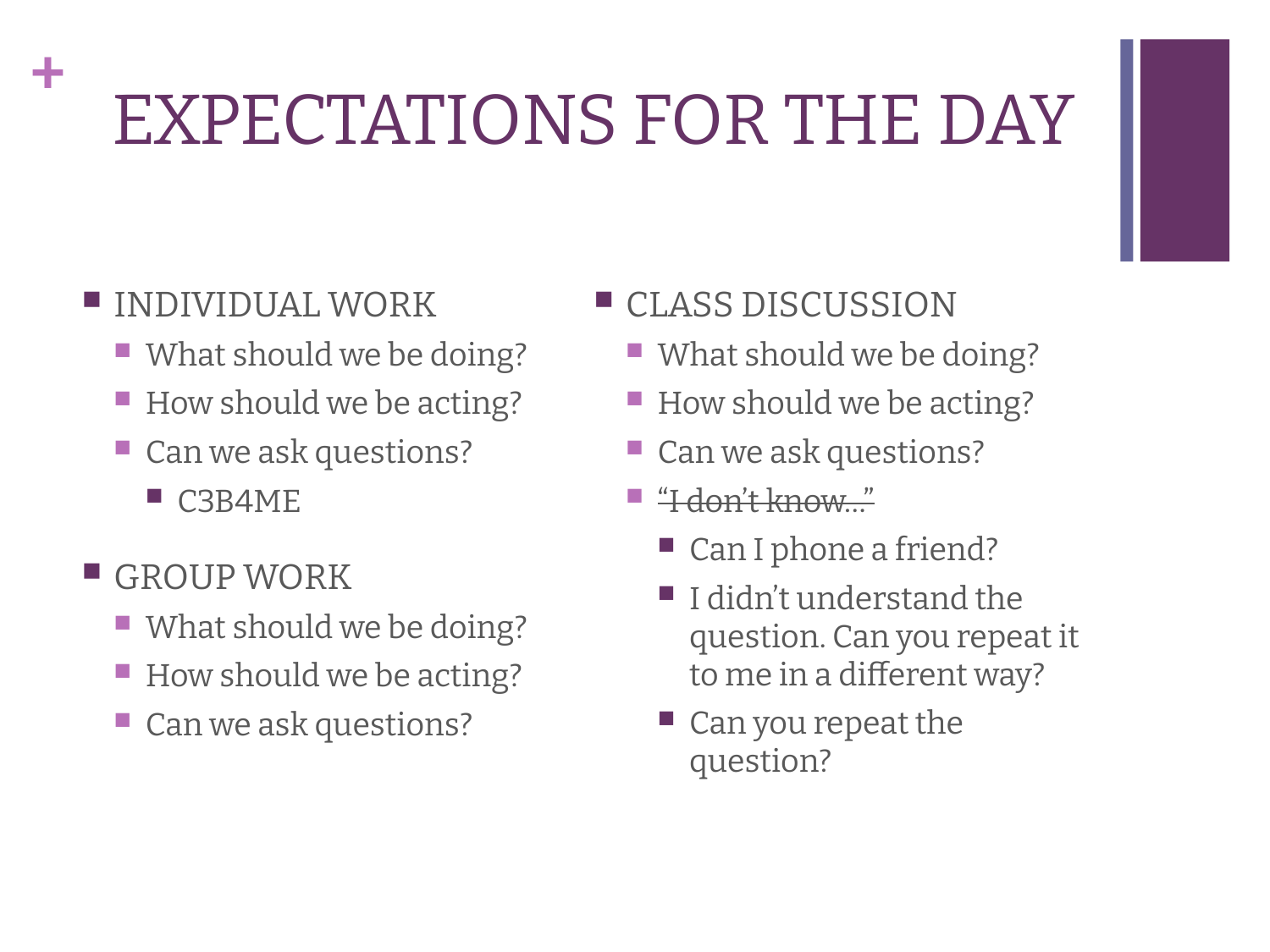

# EXPECTATIONS FOR THE DAY
INDIVIDUAL WORK
What should we be doing?
How should we be acting?
Can we ask questions?
C3B4ME
GROUP WORK
What should we be doing?
How should we be acting?
Can we ask questions?

CLASS DISCUSSION
What should we be doing?
How should we be acting?
Can we ask questions?
“I don’t know…”
Can I phone a friend?
I didn’t understand the question. Can you repeat it to me in a different way?
Can you repeat the question?